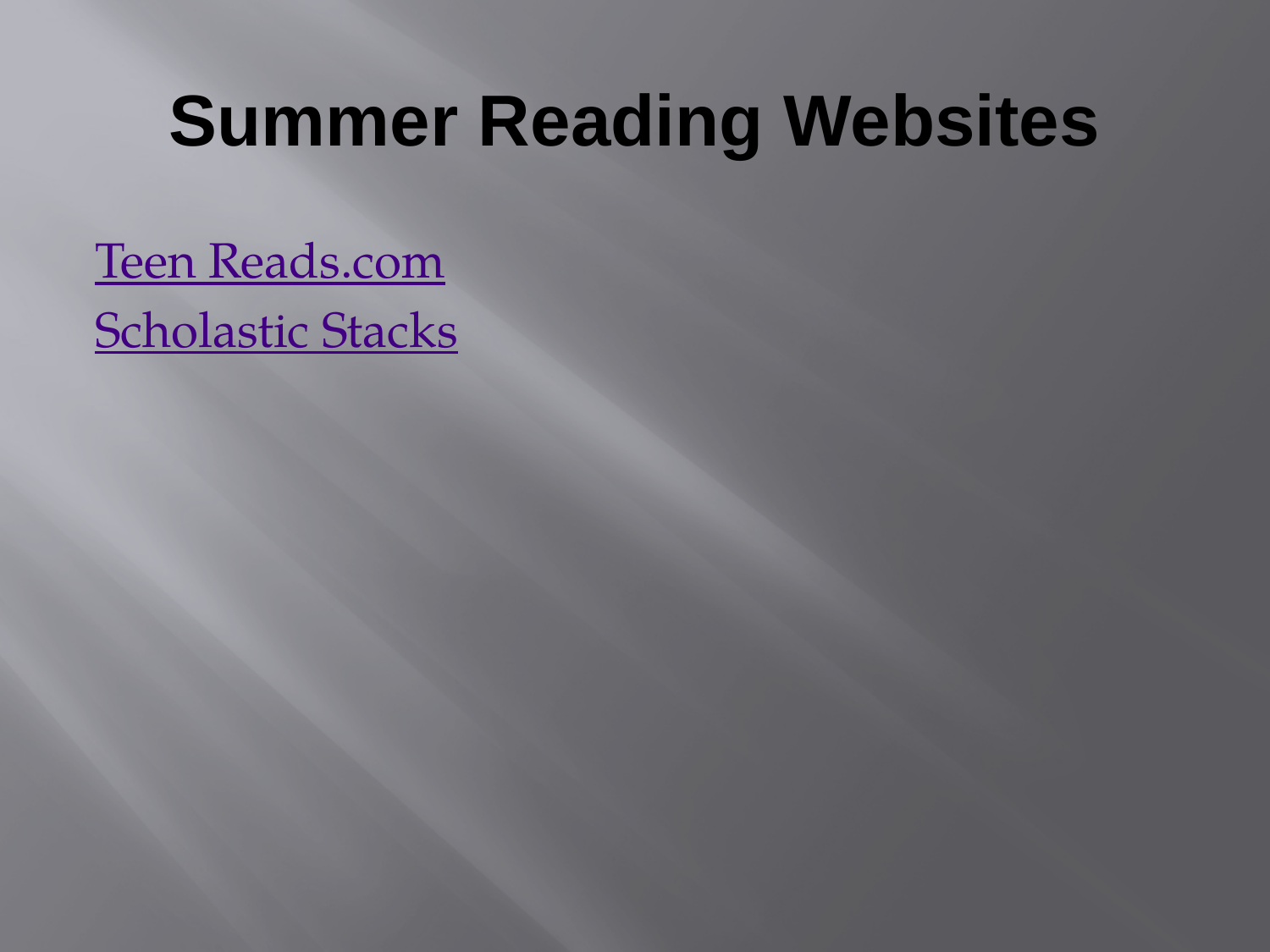

# Summer Reading Websites
Teen Reads.com
Scholastic Stacks